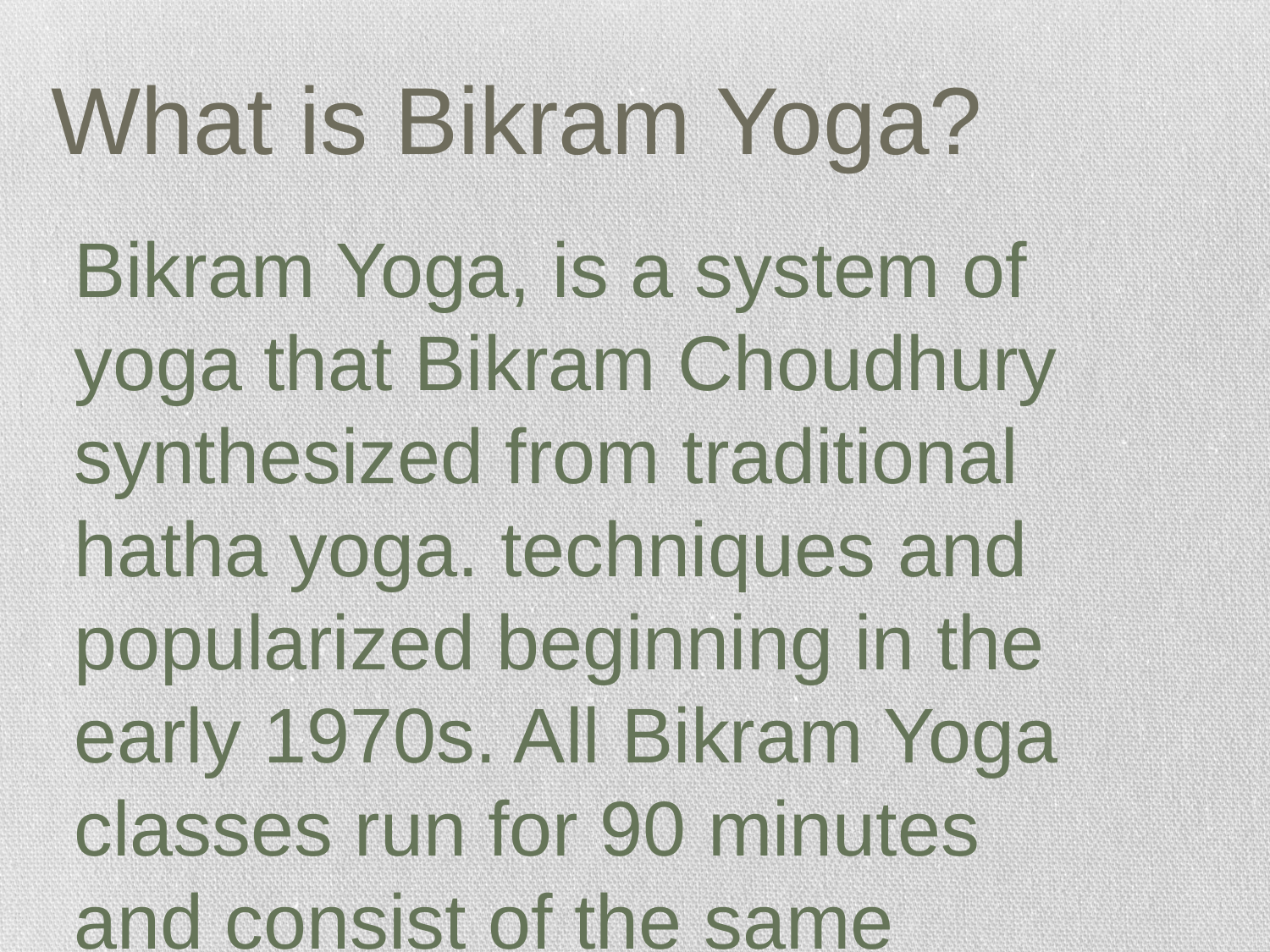

# What is Bikram Yoga?
Bikram Yoga, is a system of yoga that Bikram Choudhury synthesized from traditional hatha yoga. techniques and popularized beginning in the early 1970s. All Bikram Yoga classes run for 90 minutes and consist of the same series of 26 postures and 2 breathing exercises.[4] Bikram Yoga is ideally practiced in a room heated to 105°F